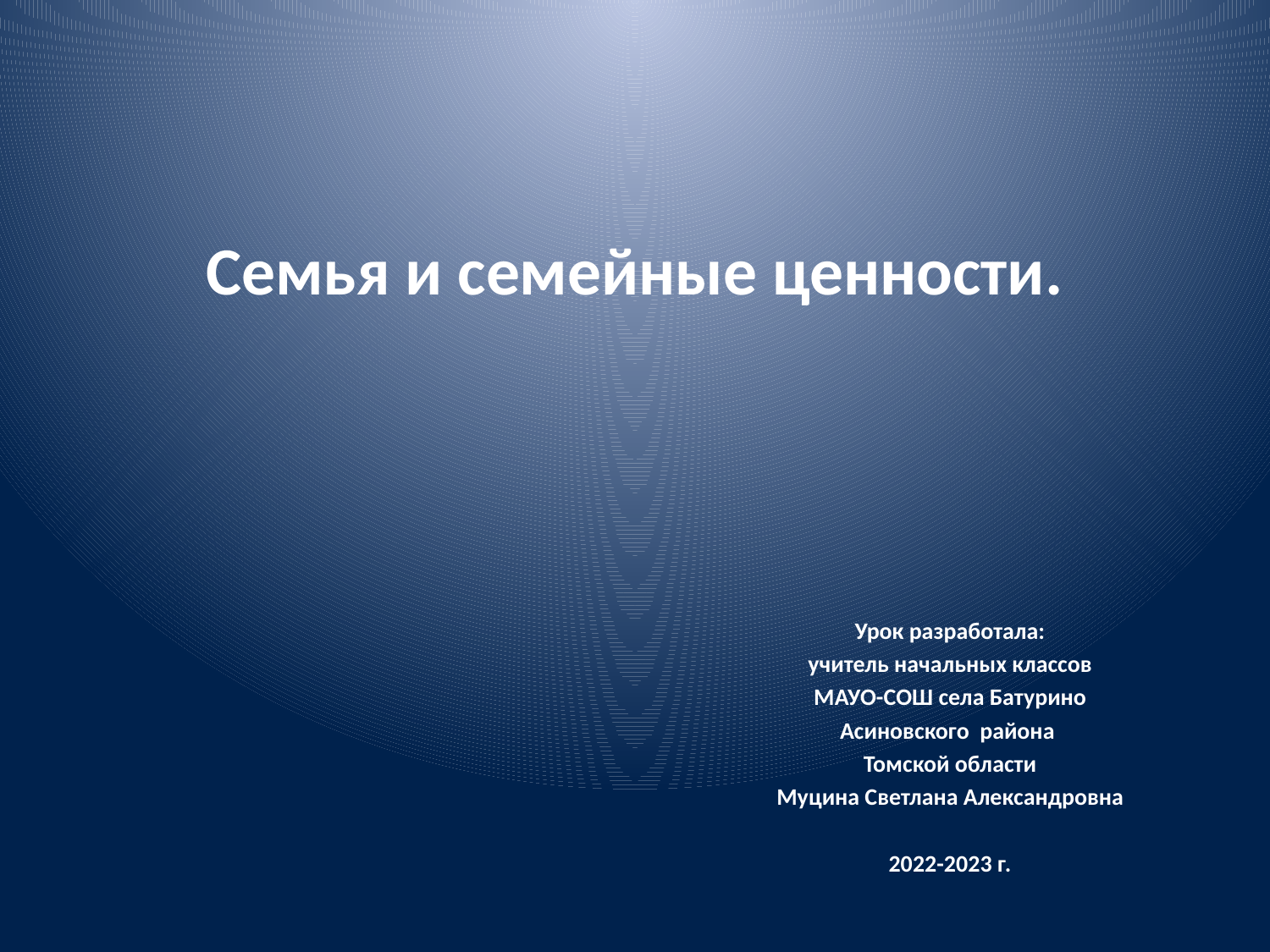

# Семья и семейные ценности.

Урок разработала:
учитель начальных классов
МАУО-СОШ села Батурино
Асиновского  района
Томской области
Муцина Светлана Александровна

2022-2023 г.